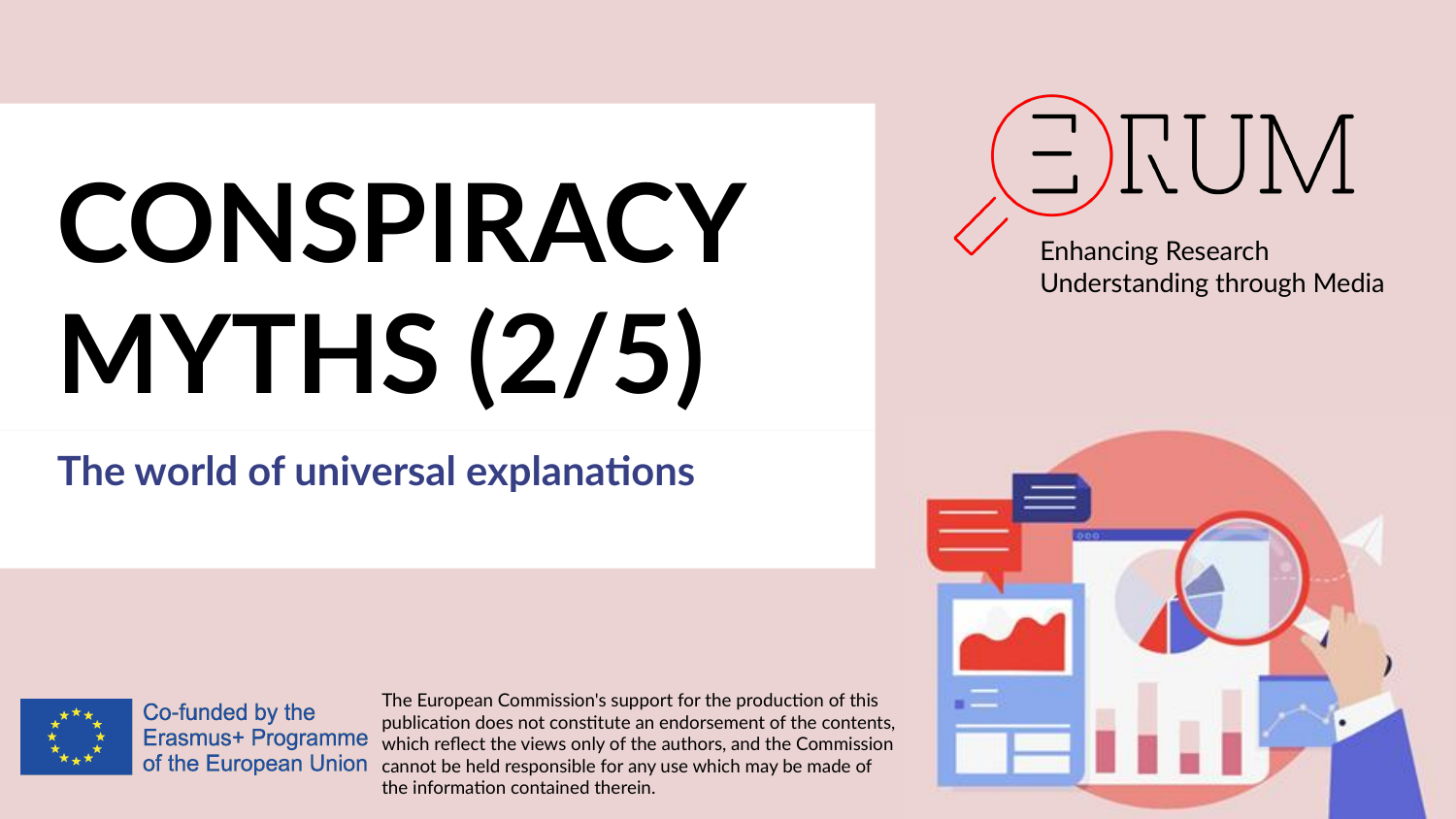

# CONSPIRACY MYTHS (2/5)
The world of universal explanations